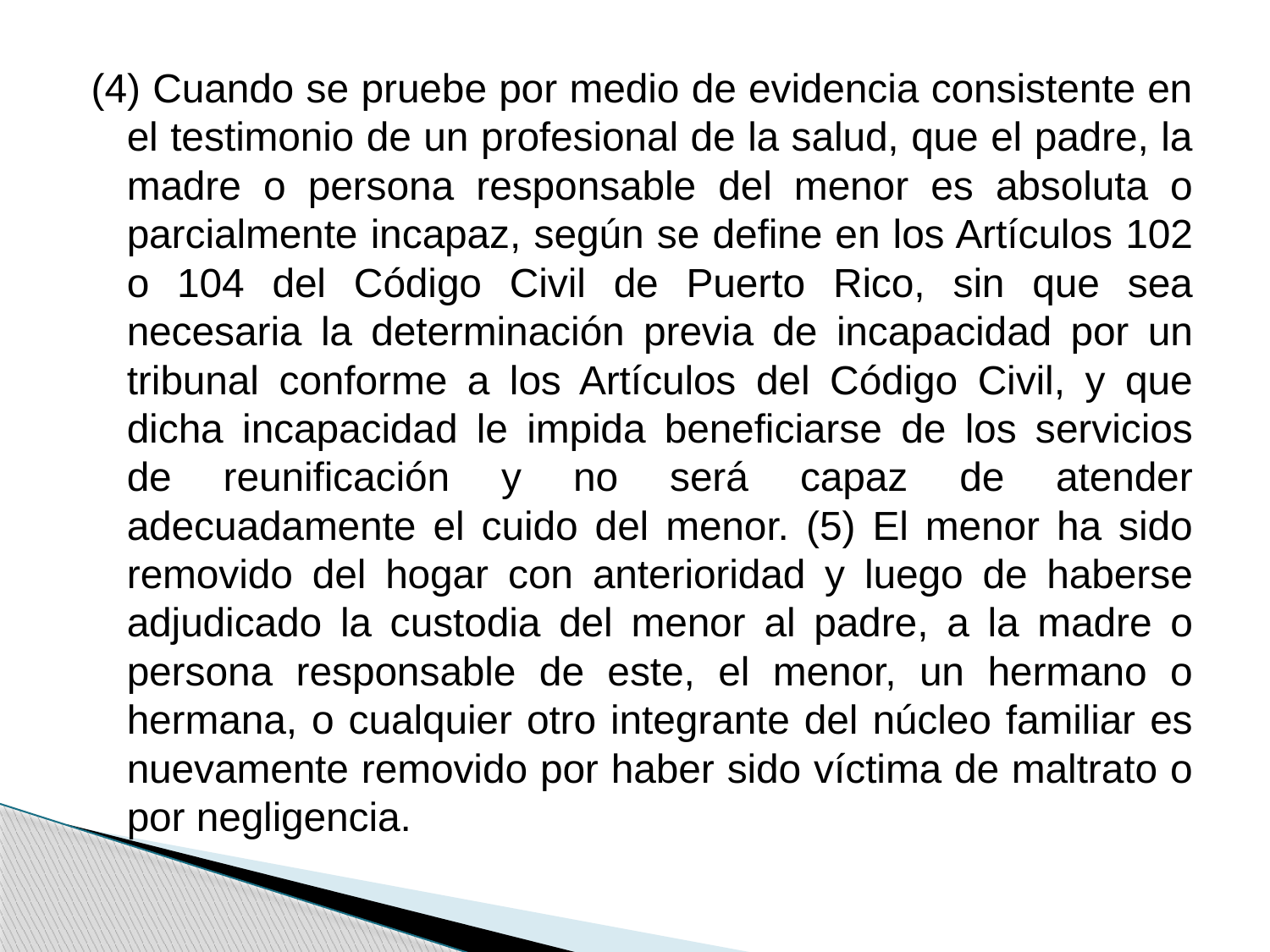

(4) Cuando se pruebe por medio de evidencia consistente en el testimonio de un profesional de la salud, que el padre, la madre o persona responsable del menor es absoluta o parcialmente incapaz, según se define en los Artículos 102 o 104 del Código Civil de Puerto Rico, sin que sea necesaria la determinación previa de incapacidad por un tribunal conforme a los Artículos del Código Civil, y que dicha incapacidad le impida beneficiarse de los servicios de reunificación y no será capaz de atender adecuadamente el cuido del menor. (5) El menor ha sido removido del hogar con anterioridad y luego de haberse adjudicado la custodia del menor al padre, a la madre o persona responsable de este, el menor, un hermano o hermana, o cualquier otro integrante del núcleo familiar es nuevamente removido por haber sido víctima de maltrato o por negligencia.